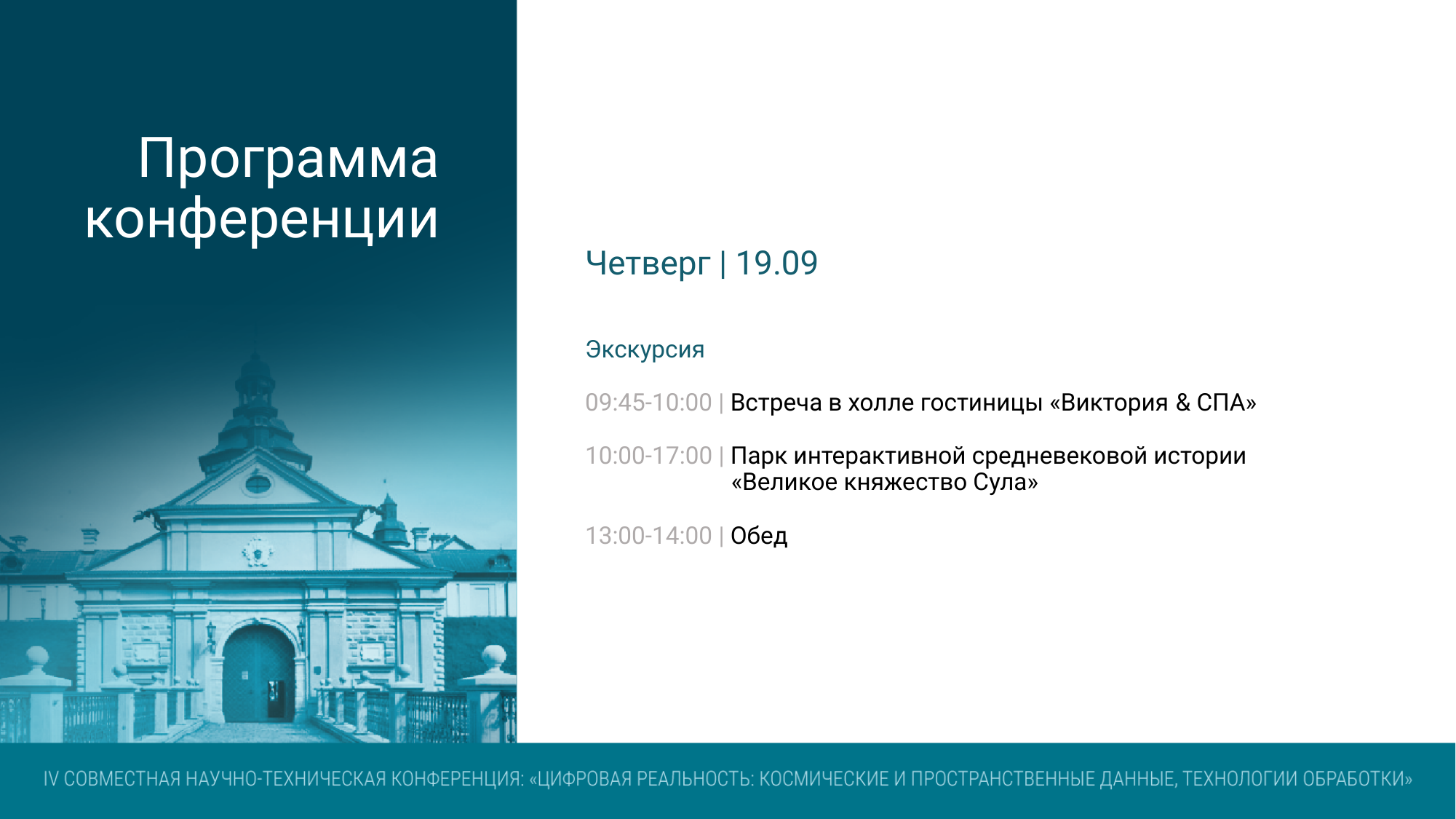

# Программа конференции
Четверг | 19.09
Экскурсия
09:45-10:00 | Встреча в холле гостиницы «Виктория & СПА»
10:00-17:00 | Парк интерактивной средневековой истории «Великое княжество Сула»
13:00-14:00 | Обед